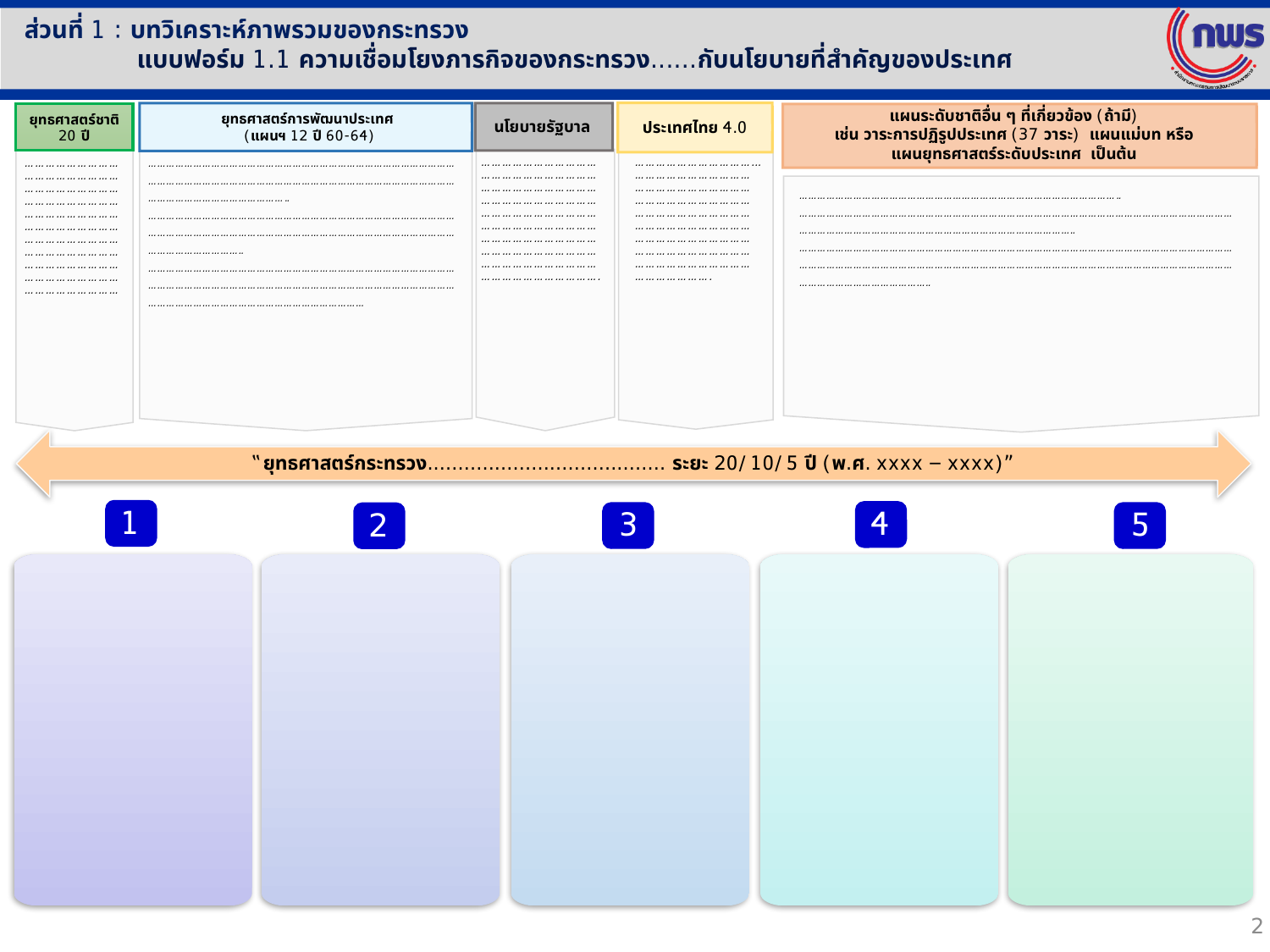

ส่วนที่ 1 : บทวิเคราะห์ภาพรวมของกระทรวง
แบบฟอร์ม 1.1 ความเชื่อมโยงภารกิจของกระทรวง......กับนโยบายที่สำคัญของประเทศ

แผนระดับชาติอื่น ๆ ที่เกี่ยวข้อง (ถ้ามี)
เช่น วาระการปฏิรูปประเทศ (37 วาระ)  แผนแม่บท หรือ
แผนยุทธศาสตร์ระดับประเทศ  เป็นต้น

ยุทธศาสตร์การพัฒนาประเทศ
 (แผนฯ 12 ปี 60-64)
ยุทธศาสตร์ชาติ 20 ปี

นโยบายรัฐบาล
ประเทศไทย 4.0

……………………………………………………………………………………………………………………………………………………………………………………………………………………………..………………………………………………………………………………………………………………………………………………………………………………………………………………..……………………………………………………………………………………………………………………………………………………………………………………………………………………………………………………
…………………………………………………………………………………………………………………………………………………………………………………………………………………………………………………………………………………………………….
……………………………...…………………………………………………………………………………………………………………………………………………………………………………………………………………………………………………………….
………………………………………………………………………………………………………………………………………………………………………………………………………………………………………………………………………
……………………………………………………………………………………………..………………………………………………………………………………………………………………………………………………………………………………………………………………..……………………………………………………………………………………………………………………………………………………………………………………………………………………………………………………………………………………………………..

“ยุทธศาสตร์กระทรวง....................................... ระยะ 20/10/5 ปี (พ.ศ. xxxx – xxxx)”
1
4
3
5
2

2